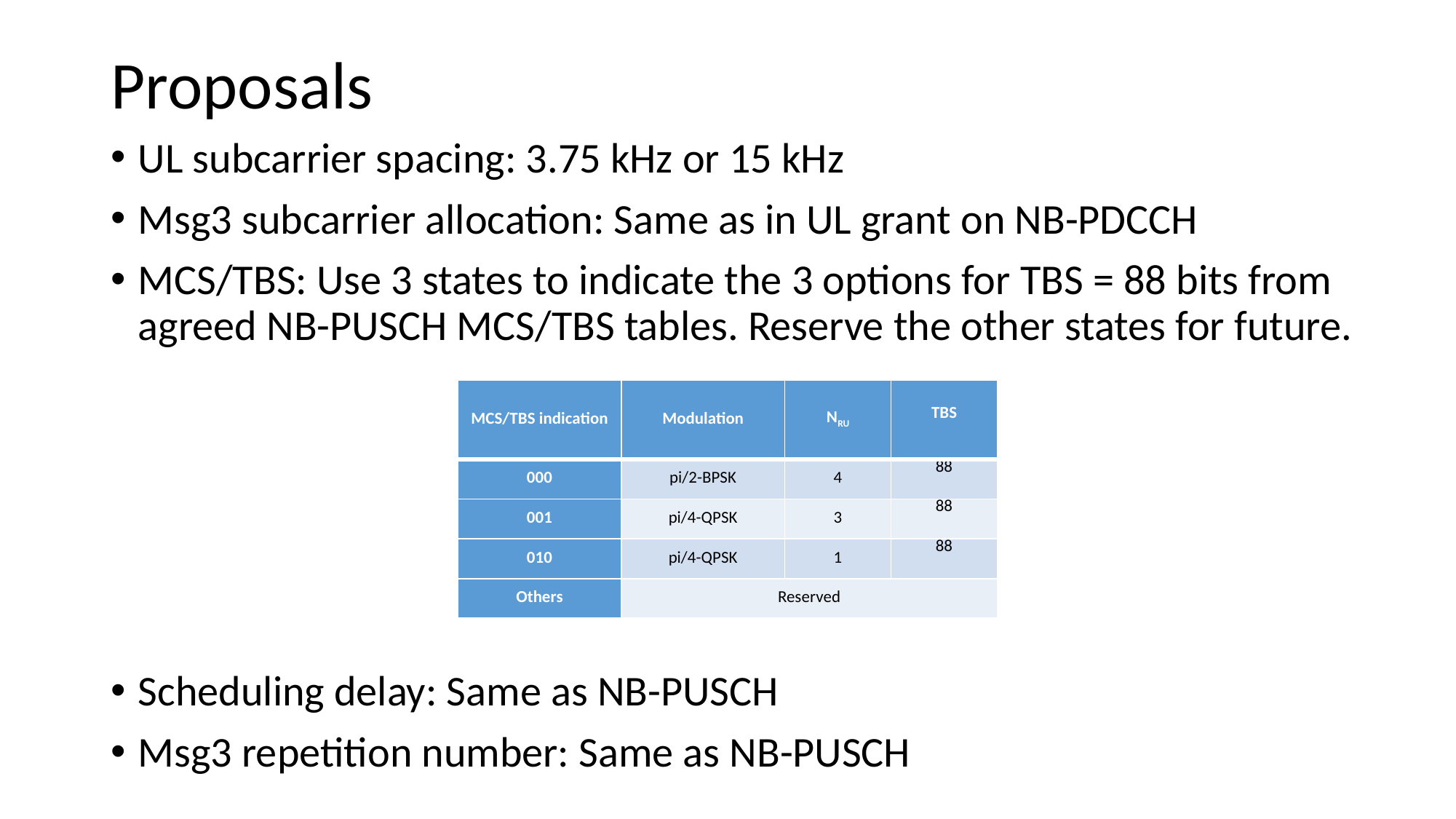

# Proposals
UL subcarrier spacing: 3.75 kHz or 15 kHz
Msg3 subcarrier allocation: Same as in UL grant on NB-PDCCH
MCS/TBS: Use 3 states to indicate the 3 options for TBS = 88 bits from agreed NB-PUSCH MCS/TBS tables. Reserve the other states for future.

Scheduling delay: Same as NB-PUSCH
Msg3 repetition number: Same as NB-PUSCH
| MCS/TBS indication | Modulation | NRU | TBS |
| --- | --- | --- | --- |
| 000 | pi/2-BPSK | 4 | 88 |
| 001 | pi/4-QPSK | 3 | 88 |
| 010 | pi/4-QPSK | 1 | 88 |
| Others | Reserved |  |  |